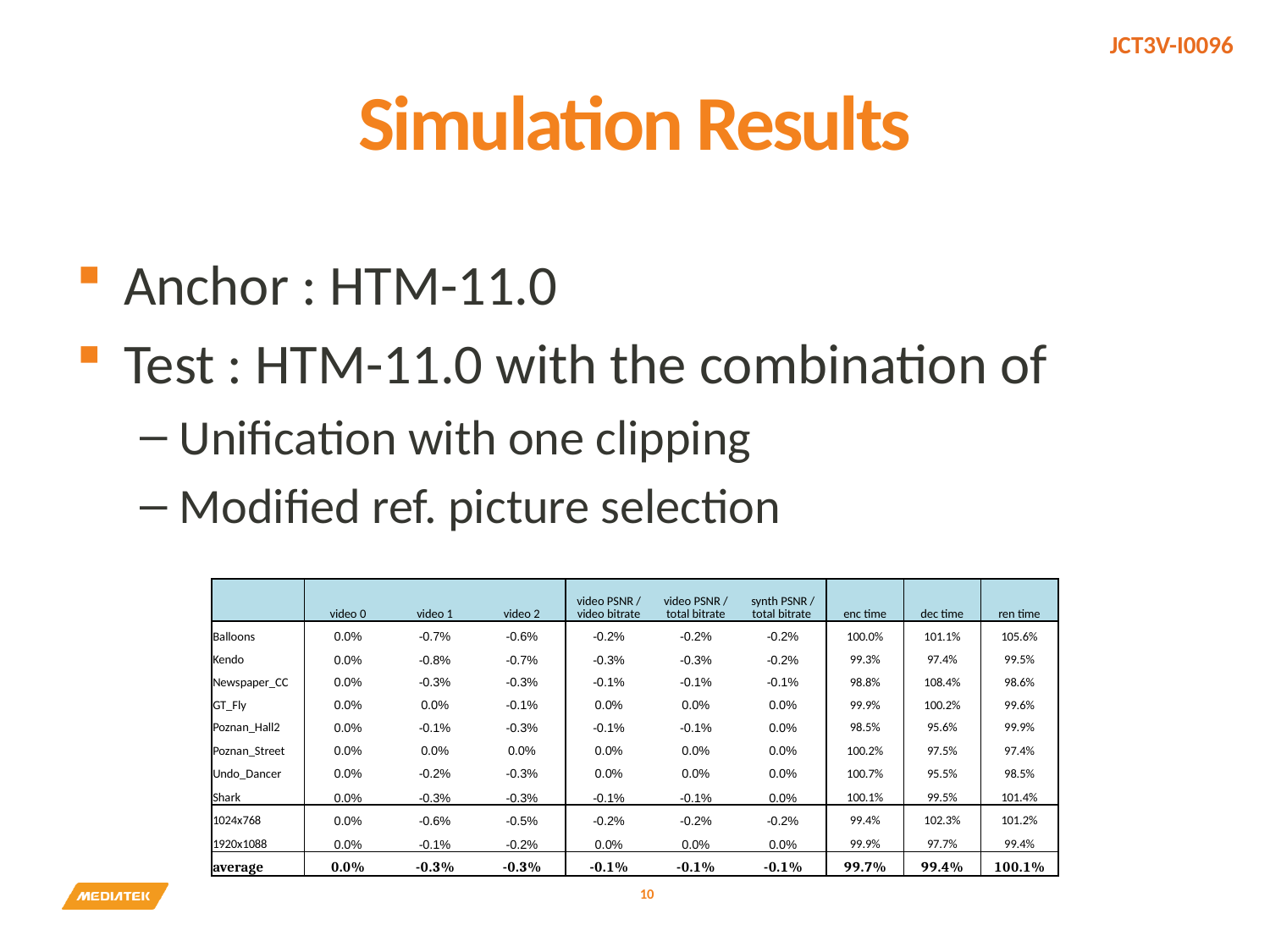

# Simulation Results
Anchor : HTM-11.0
Test : HTM-11.0 with the combination of
Unification with one clipping
Modified ref. picture selection

|  | video 0 | video 1 | video 2 | video PSNR / video bitrate | video PSNR / total bitrate | synth PSNR / total bitrate | enc time | dec time | ren time |
| --- | --- | --- | --- | --- | --- | --- | --- | --- | --- |
| Balloons | 0.0% | -0.7% | -0.6% | -0.2% | -0.2% | -0.2% | 100.0% | 101.1% | 105.6% |
| Kendo | 0.0% | -0.8% | -0.7% | -0.3% | -0.3% | -0.2% | 99.3% | 97.4% | 99.5% |
| Newspaper\_CC | 0.0% | -0.3% | -0.3% | -0.1% | -0.1% | -0.1% | 98.8% | 108.4% | 98.6% |
| GT\_Fly | 0.0% | 0.0% | -0.1% | 0.0% | 0.0% | 0.0% | 99.9% | 100.2% | 99.6% |
| Poznan\_Hall2 | 0.0% | -0.1% | -0.3% | -0.1% | -0.1% | 0.0% | 98.5% | 95.6% | 99.9% |
| Poznan\_Street | 0.0% | 0.0% | 0.0% | 0.0% | 0.0% | 0.0% | 100.2% | 97.5% | 97.4% |
| Undo\_Dancer | 0.0% | -0.2% | -0.3% | 0.0% | 0.0% | 0.0% | 100.7% | 95.5% | 98.5% |
| Shark | 0.0% | -0.3% | -0.3% | -0.1% | -0.1% | 0.0% | 100.1% | 99.5% | 101.4% |
| 1024x768 | 0.0% | -0.6% | -0.5% | -0.2% | -0.2% | -0.2% | 99.4% | 102.3% | 101.2% |
| 1920x1088 | 0.0% | -0.1% | -0.2% | 0.0% | 0.0% | 0.0% | 99.9% | 97.7% | 99.4% |
| average | 0.0% | -0.3% | -0.3% | -0.1% | -0.1% | -0.1% | 99.7% | 99.4% | 100.1% |
10